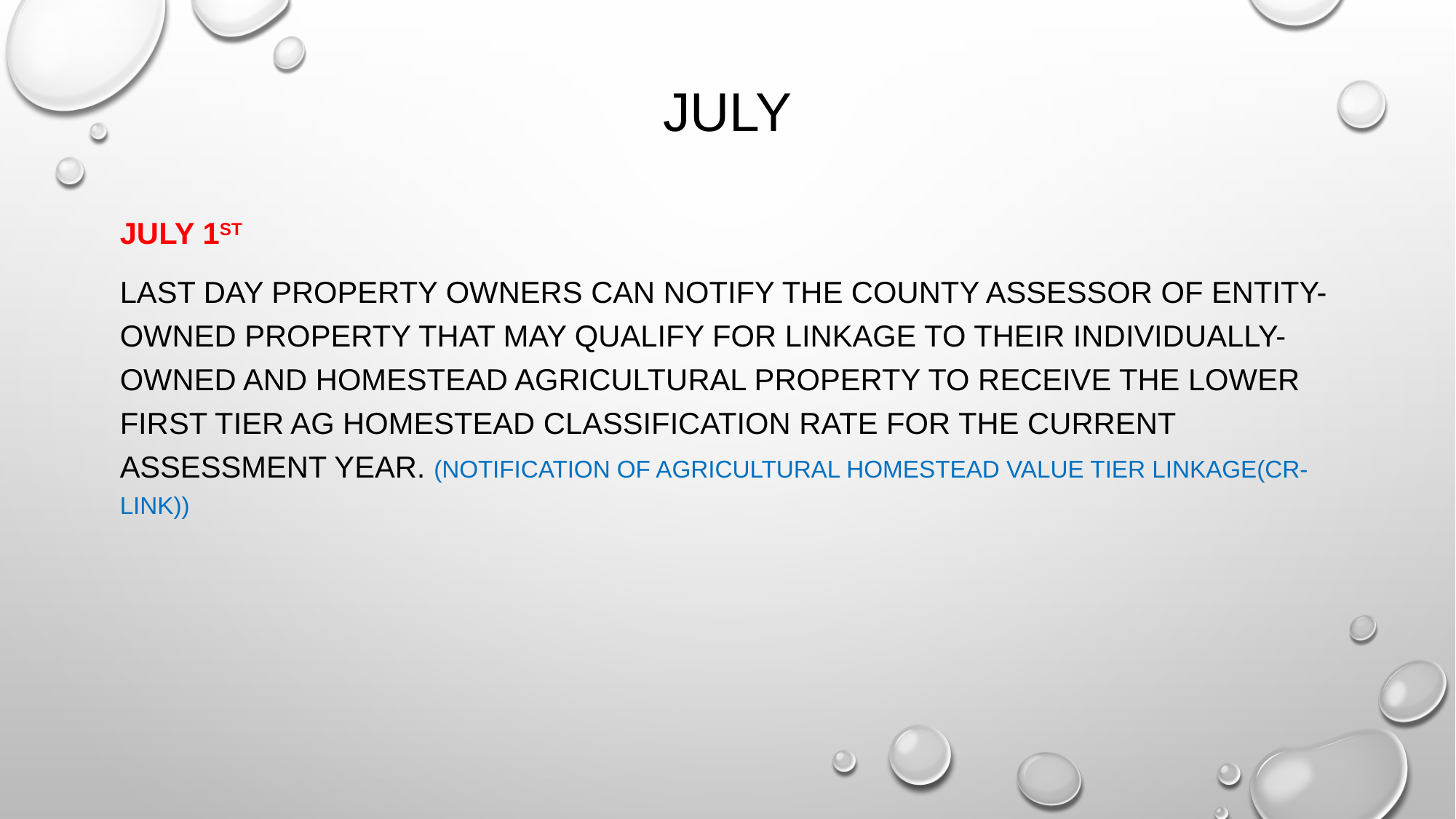

# July
July 1st
Last day property owners can notify the county assessor of entity-owned property that may qualify for linkage to their individually-owned and homestead agricultural property to receive the lower first tier ag homestead classification rate for the current assessment year. (Notification of Agricultural homestead value tier linkage(CR-link))